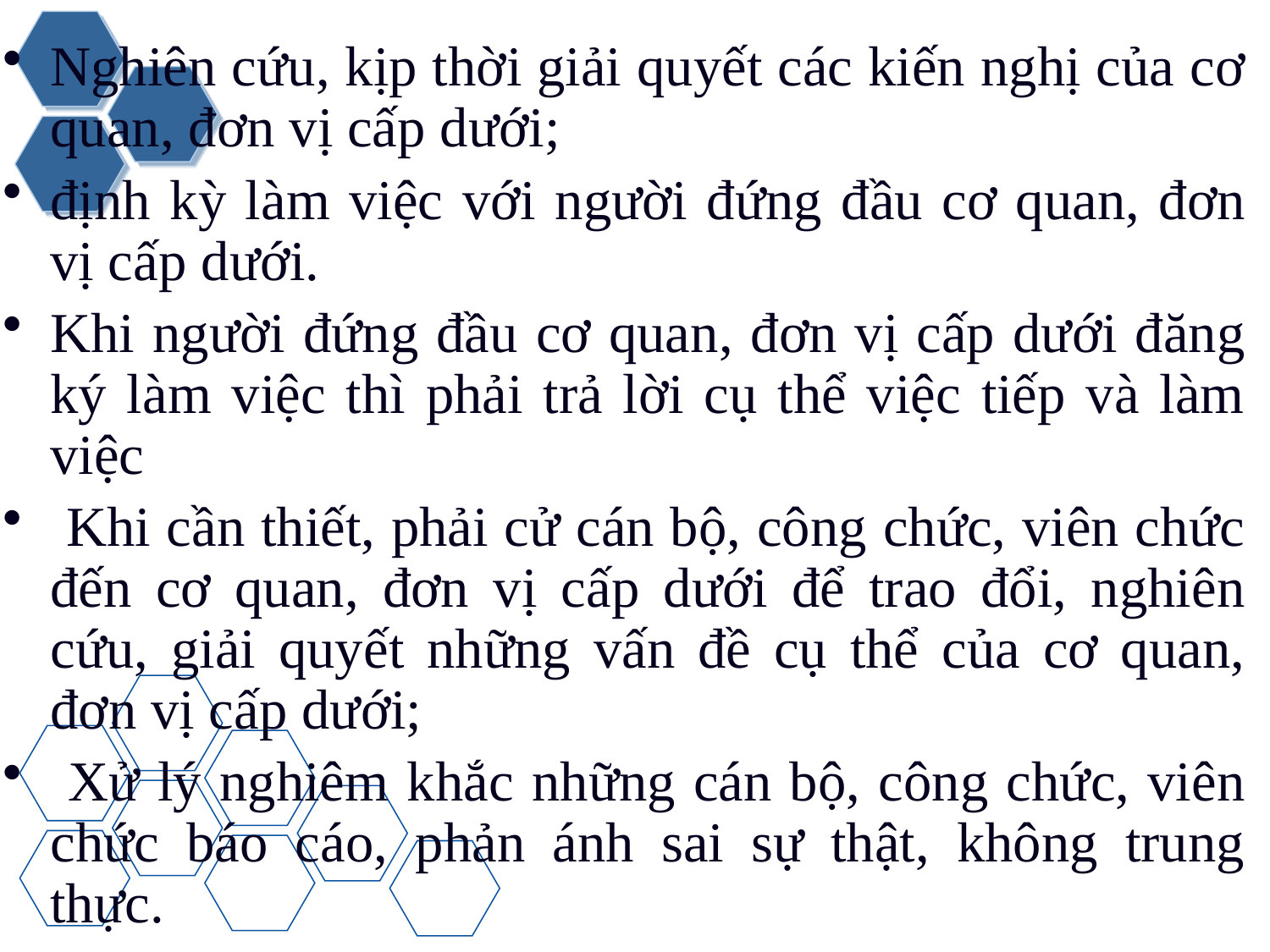

Nghiên cứu, kịp thời giải quyết các kiến nghị của cơ quan, đơn vị cấp dưới;
định kỳ làm việc với người đứng đầu cơ quan, đơn vị cấp dưới.
Khi người đứng đầu cơ quan, đơn vị cấp dưới đăng ký làm việc thì phải trả lời cụ thể việc tiếp và làm việc
 Khi cần thiết, phải cử cán bộ, công chức, viên chức đến cơ quan, đơn vị cấp dưới để trao đổi, nghiên cứu, giải quyết những vấn đề cụ thể của cơ quan, đơn vị cấp dưới;
 Xử lý nghiêm khắc những cán bộ, công chức, viên chức báo cáo, phản ánh sai sự thật, không trung thực.